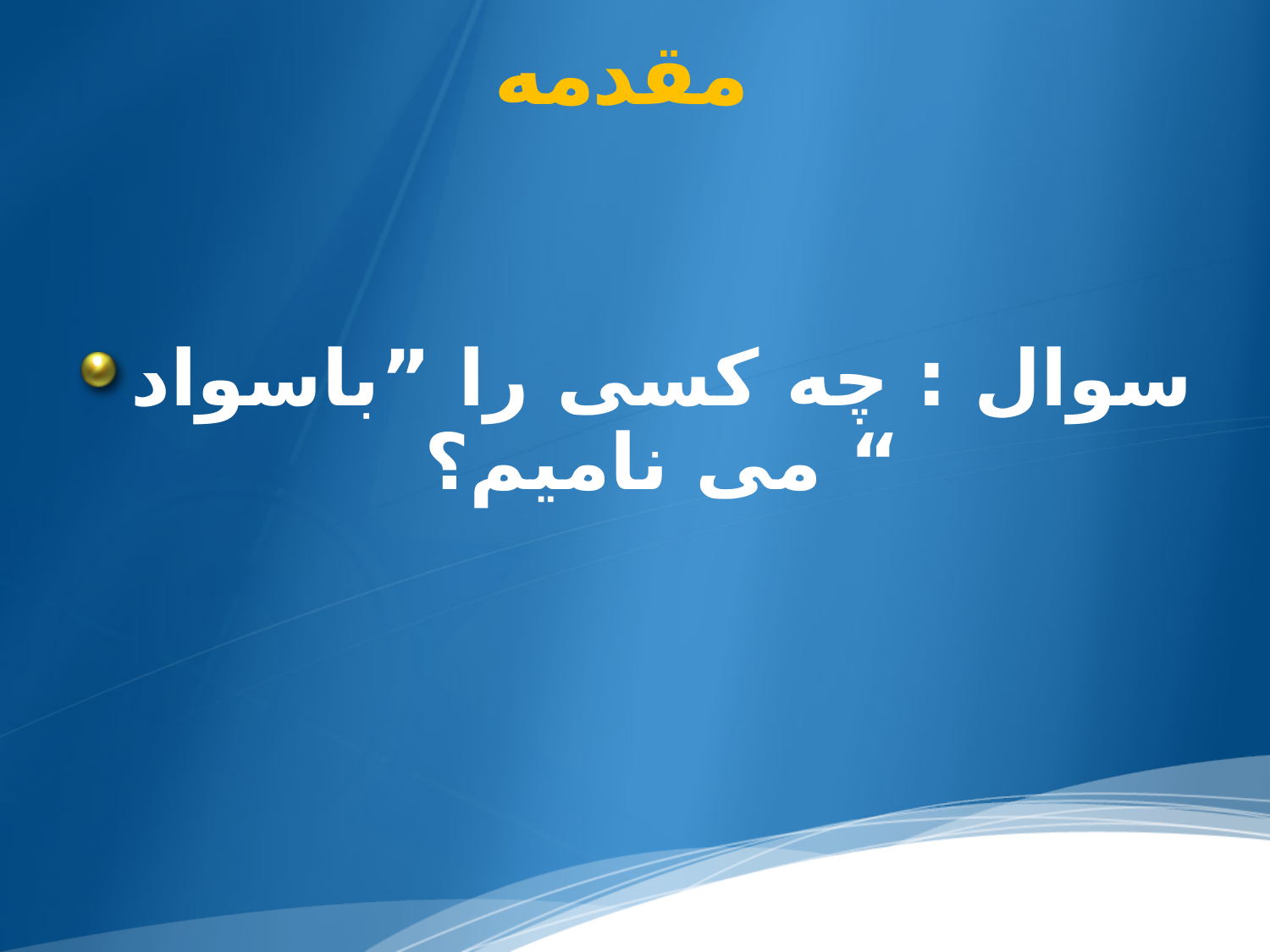

# مقدمه
سوال : چه کسی را ”باسواد “ می نامیم؟